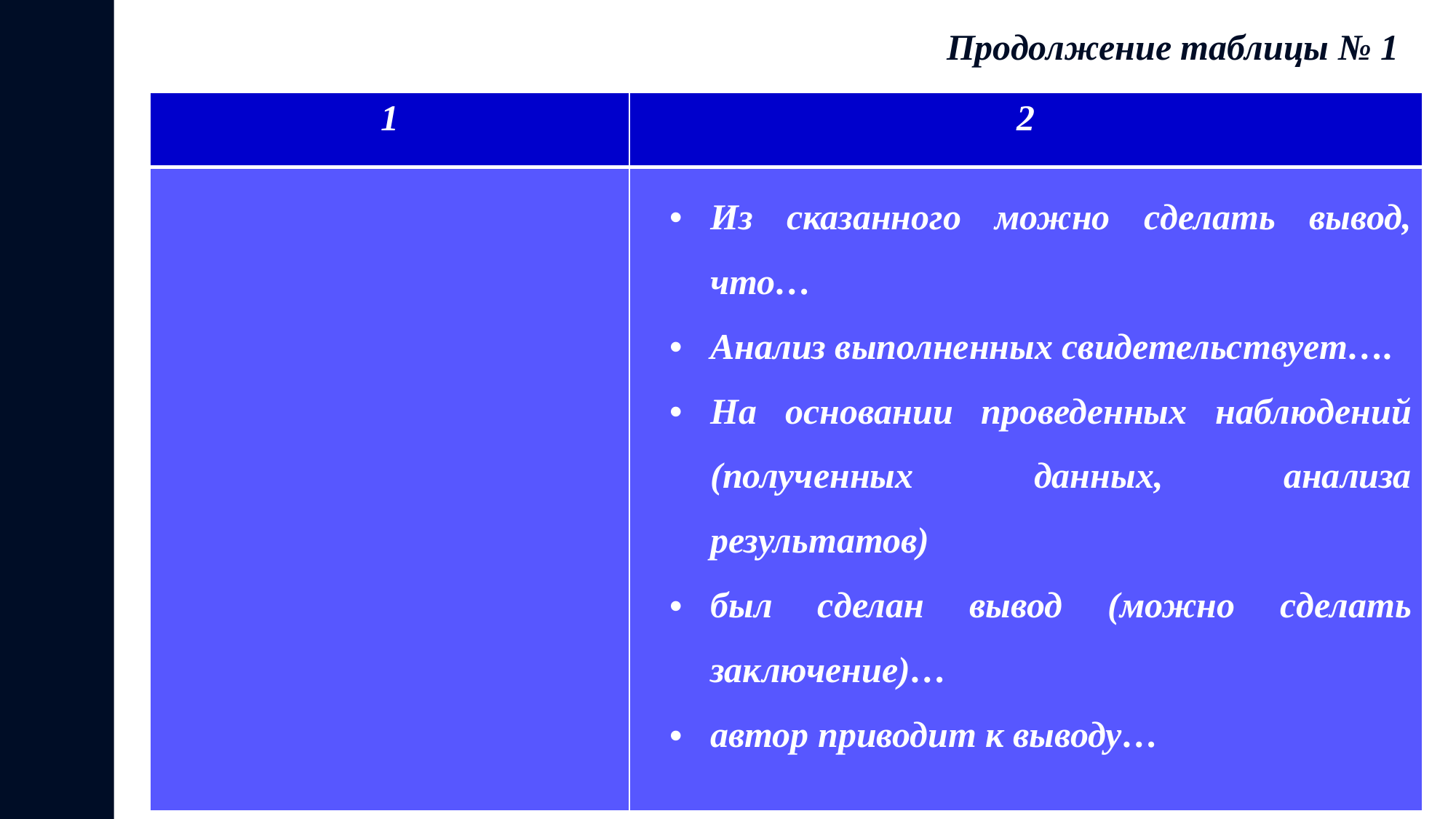

Продолжение таблицы № 1
| 1 | 2 |
| --- | --- |
|  | Из сказанного можно сделать вывод, что… Анализ выполненных свидетельствует…. На основании проведенных наблюдений (полученных данных, анализа результатов) был сделан вывод (можно сделать заключение)… автор приводит к выводу… |